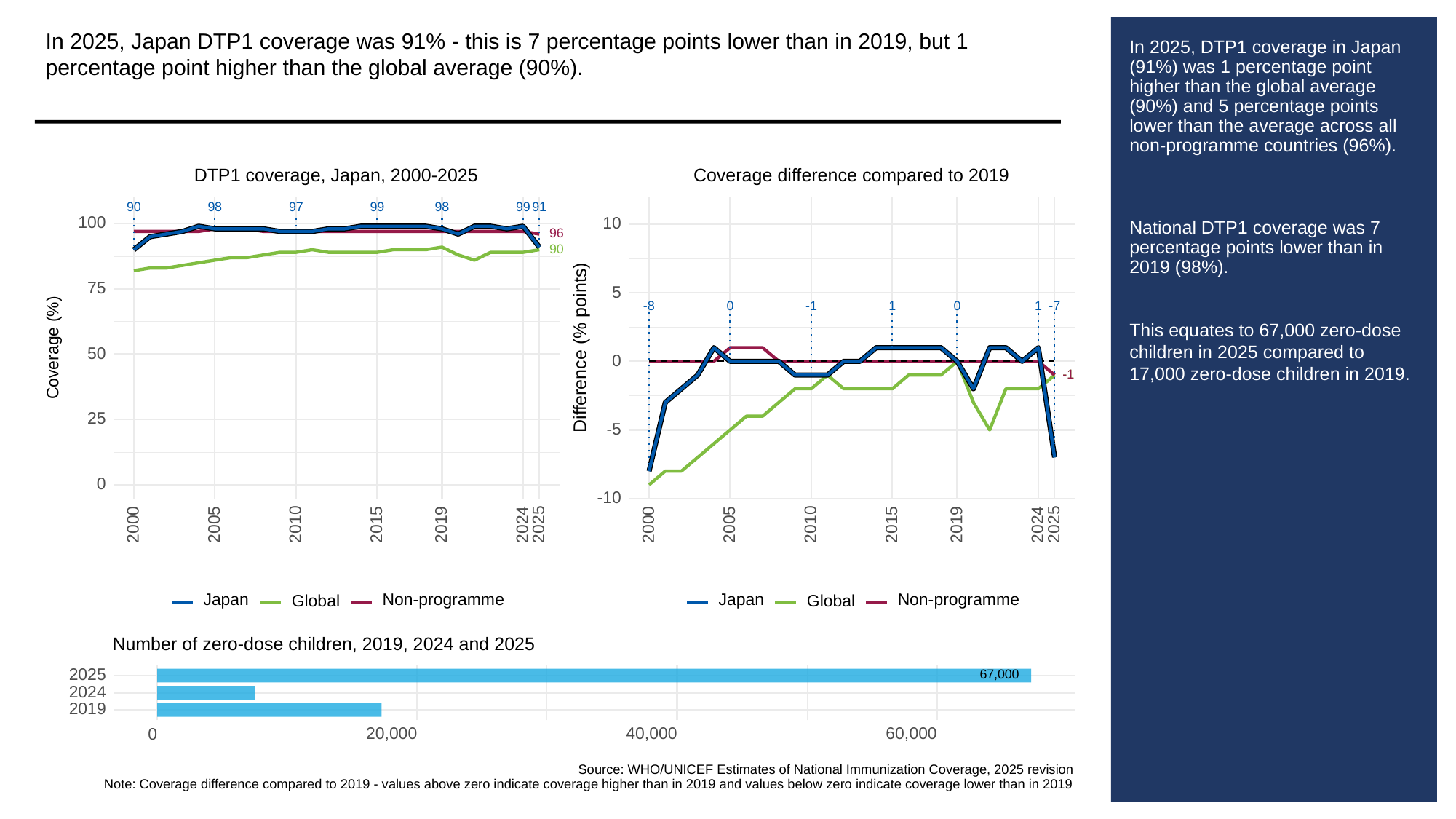

In 2025, Japan DTP1 coverage was 91% - this is 7 percentage points lower than in 2019, but 1 percentage point higher than the global average (90%).
# In 2025, DTP1 coverage in Japan (91%) was 1 percentage point higher than the global average (90%) and 5 percentage points lower than the average across all non-programme countries (96%).

National DTP1 coverage was 7 percentage points lower than in 2019 (98%).

This equates to 67,000 zero-dose children in 2025 compared to 17,000 zero-dose children in 2019.

Coverage difference compared to 2019
DTP1 coverage, Japan, 2000-2025

90
98
97
99
98
99
91
100
10

96
90

75
5

-8
0
0
-1
1
1
-7

Difference (% points)
Coverage (%)

50

0

-1
-1

25

-5

0

-10

2000
2005
2010
2015
2019
2024
2025
2000
2005
2010
2015
2019
2024
2025
Non-programme
Non-programme
Japan
Japan
Global
Global

Number of zero-dose children, 2019, 2024 and 2025

67,000
2025

2024

2019

20,000
40,000
60,000
0
Source: WHO/UNICEF Estimates of National Immunization Coverage, 2025 revision
Note: Coverage difference compared to 2019 - values above zero indicate coverage higher than in 2019 and values below zero indicate coverage lower than in 2019